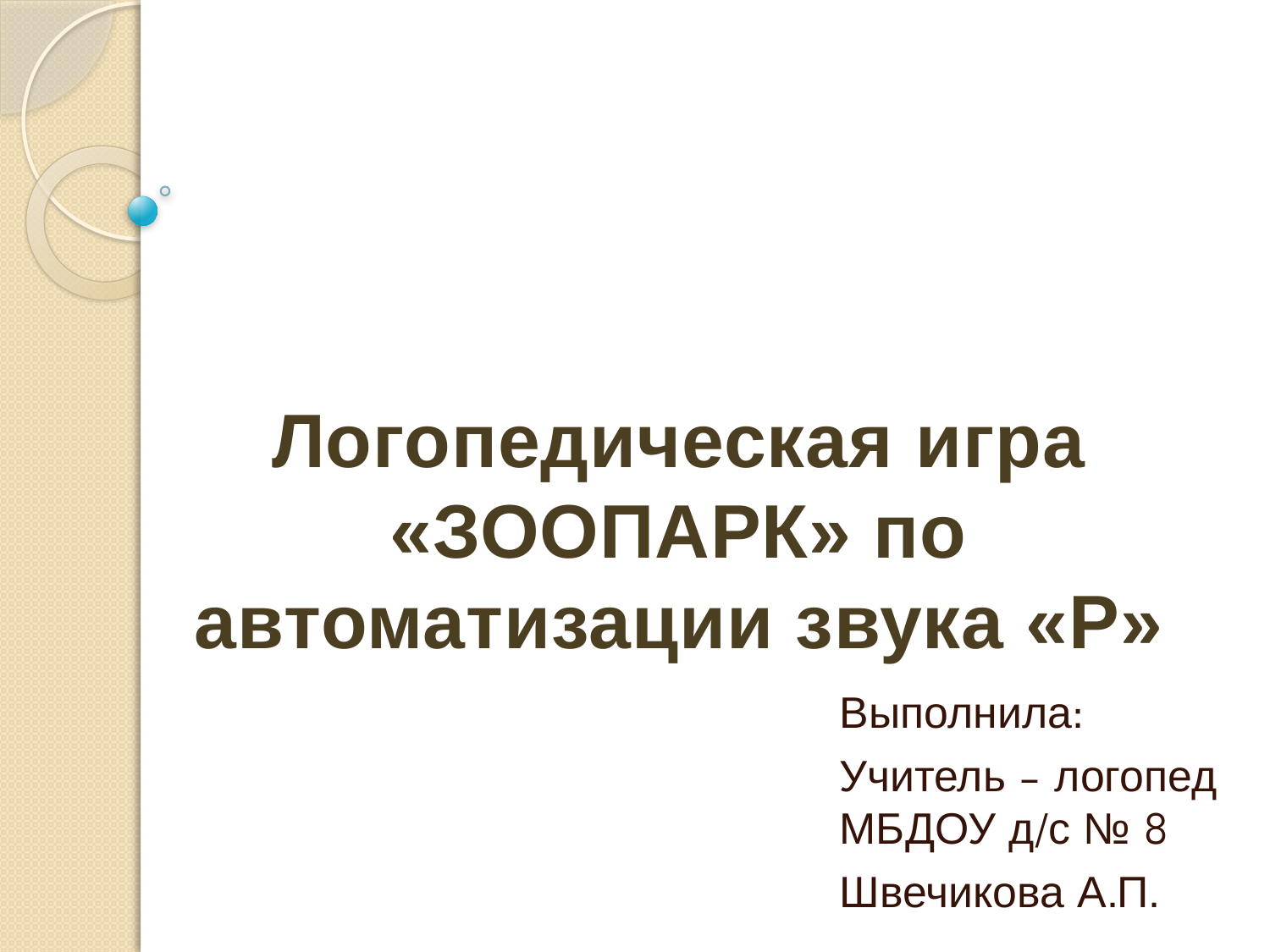

# Логопедическая игра «ЗООПАРК» по автоматизации звука «Р»
Выполнила:
Учитель – логопед МБДОУ д/с № 8
Швечикова А.П.